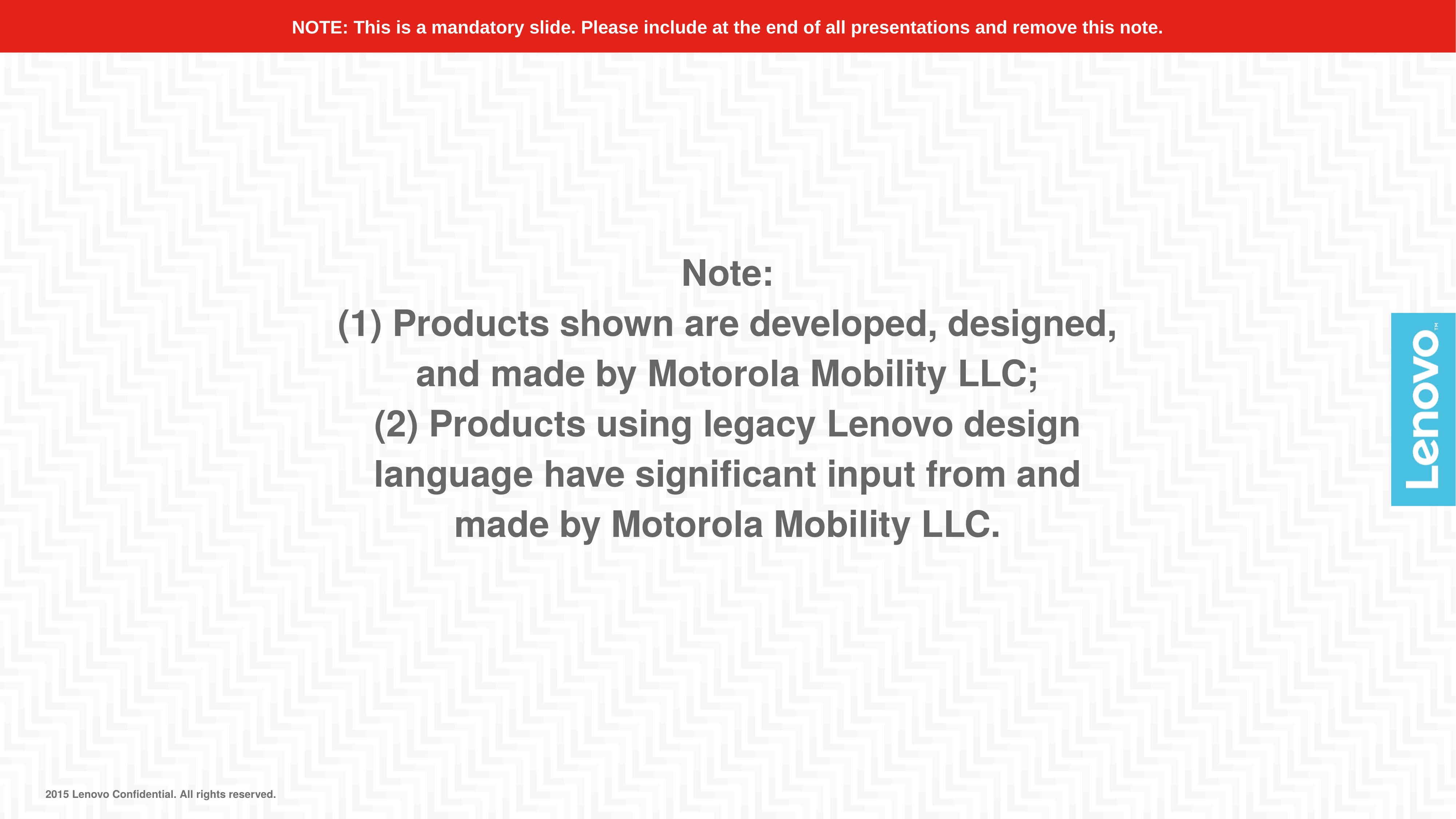

NOTE: This is a mandatory slide. Please include at the end of all presentations and remove this note.